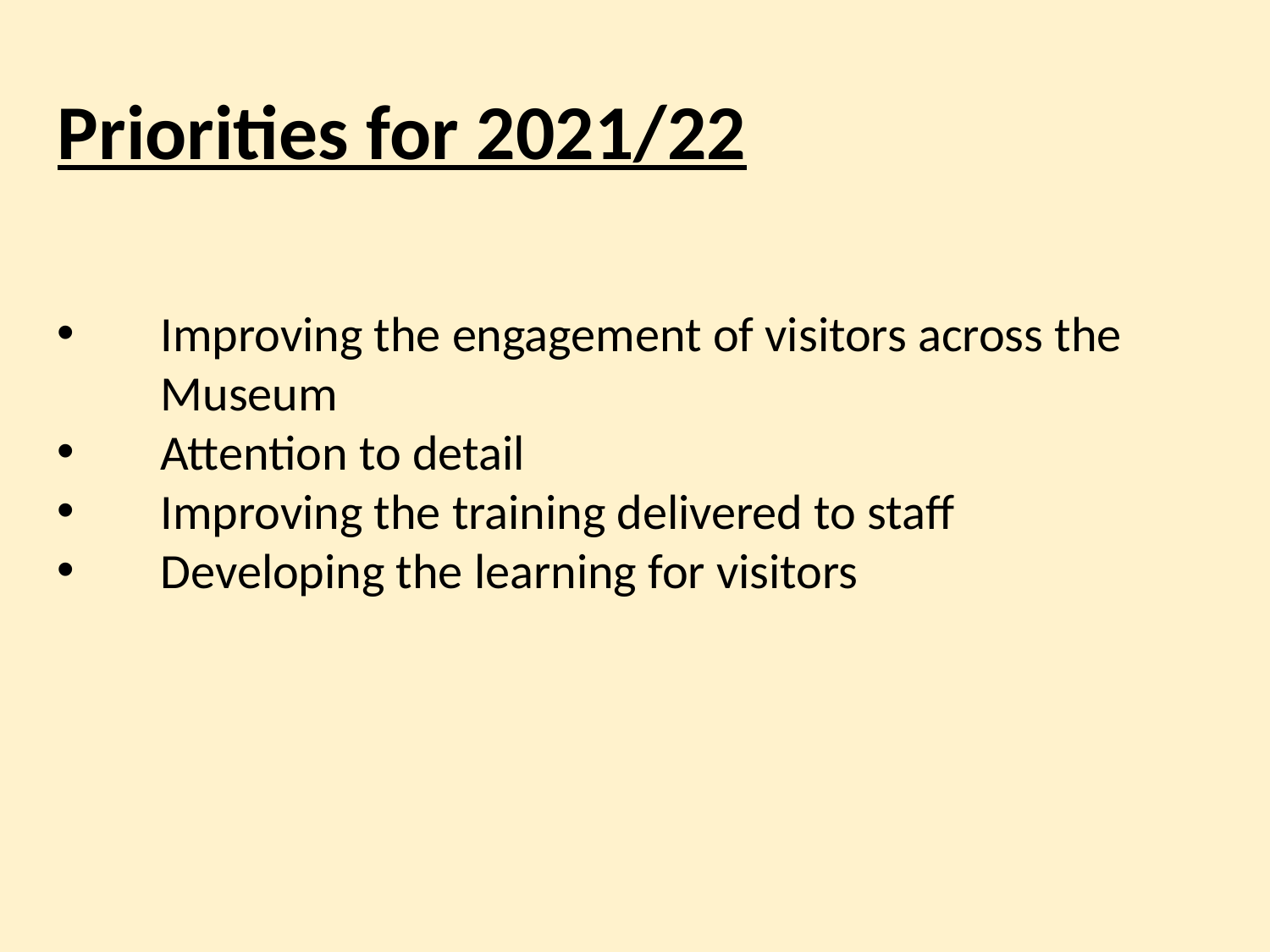

Priorities for 2021/22

Improving the engagement of visitors across the Museum
Attention to detail
Improving the training delivered to staff
Developing the learning for visitors